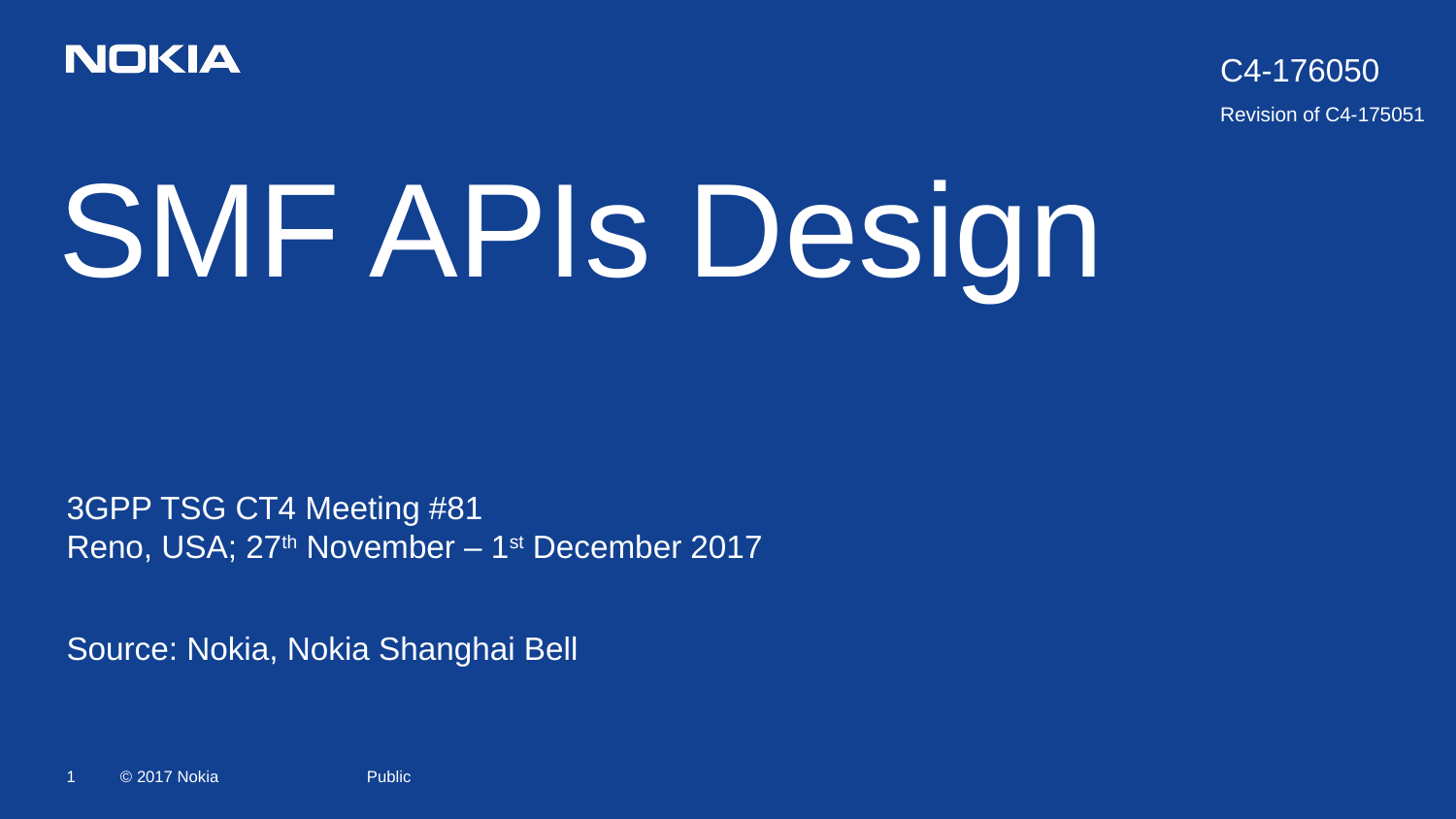

C4-176050
Revision of C4-175051

SMF APIs Design
3GPP TSG CT4 Meeting #81
Reno, USA; 27th November – 1st December 2017

Source: Nokia, Nokia Shanghai Bell

Public